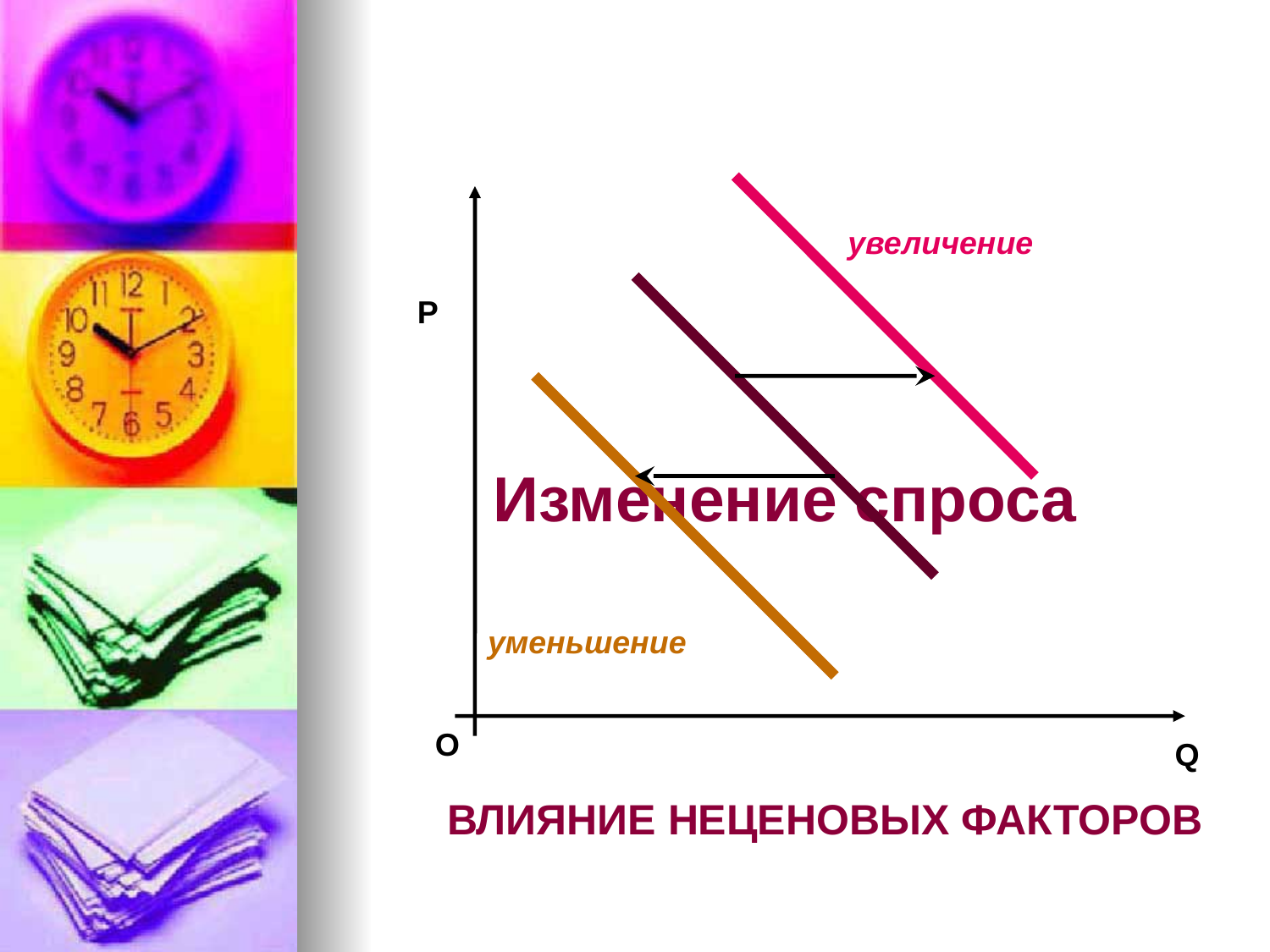

# Изменение спроса

увеличение

P

уменьшение

О
Q
ВЛИЯНИЕ НЕЦЕНОВЫХ ФАКТОРОВ